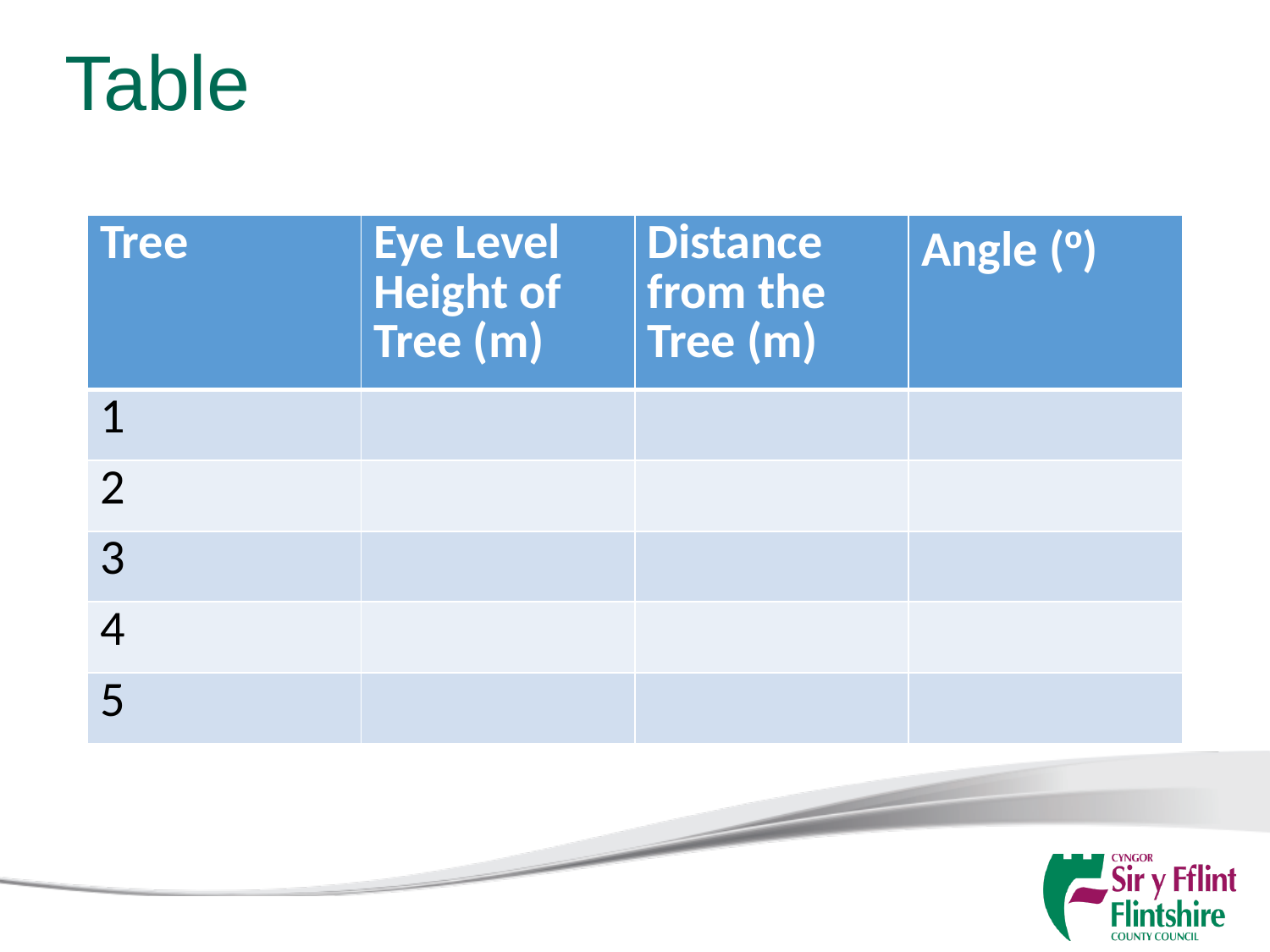

# Table
| Tree | Eye Level Height of Tree (m) | Distance from the Tree (m) | Angle (º) |
| --- | --- | --- | --- |
| 1 |  |  |  |
| 2 |  |  |  |
| 3 |  |  |  |
| 4 |  |  |  |
| 5 |  |  |  |